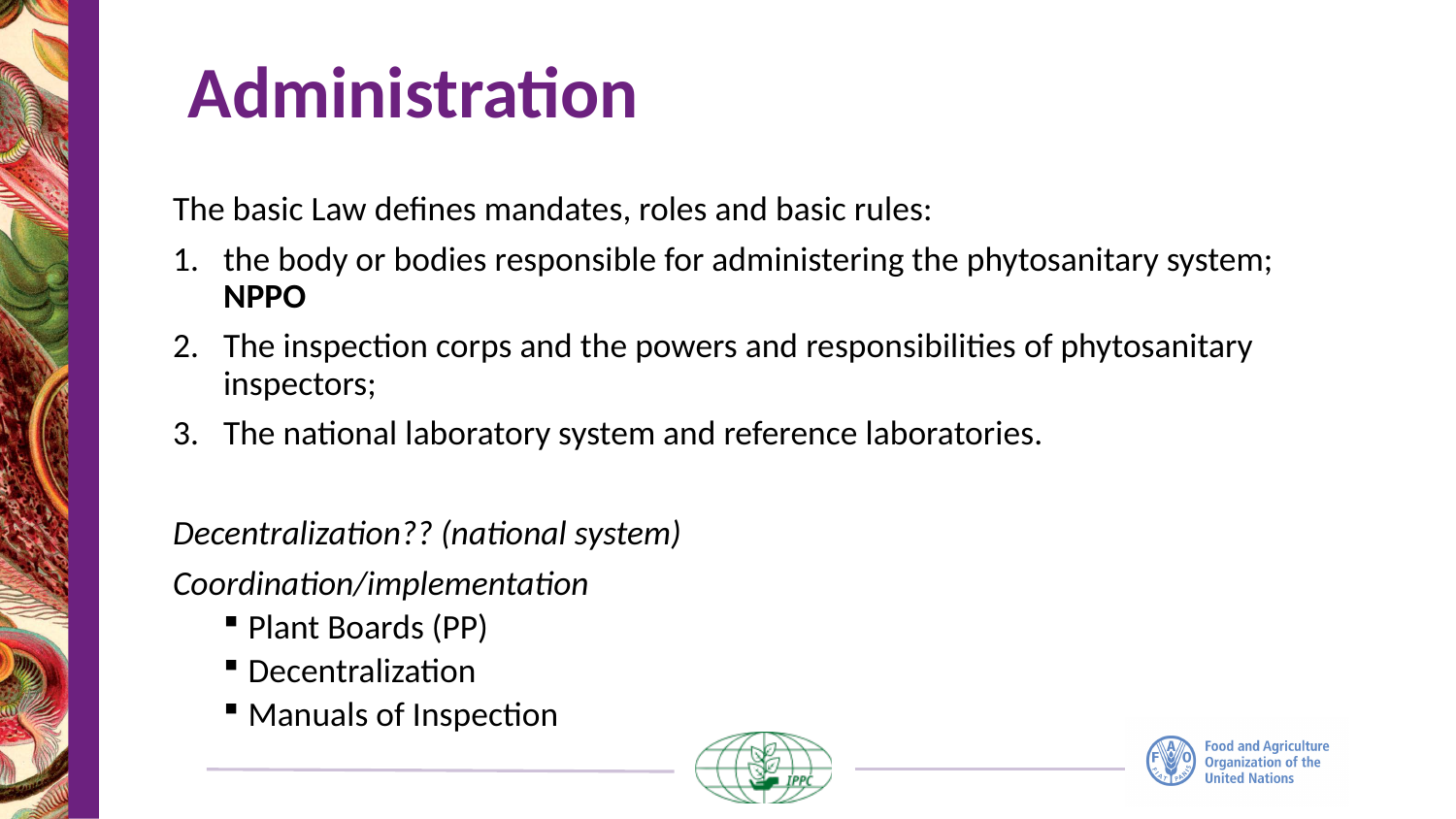

# Administration
The basic Law defines mandates, roles and basic rules:
the body or bodies responsible for administering the phytosanitary system;  NPPO
The inspection corps and the powers and responsibilities of phytosanitary inspectors;
The national laboratory system and reference laboratories.

Decentralization?? (national system)
Coordination/implementation
Plant Boards (PP)
Decentralization
Manuals of Inspection